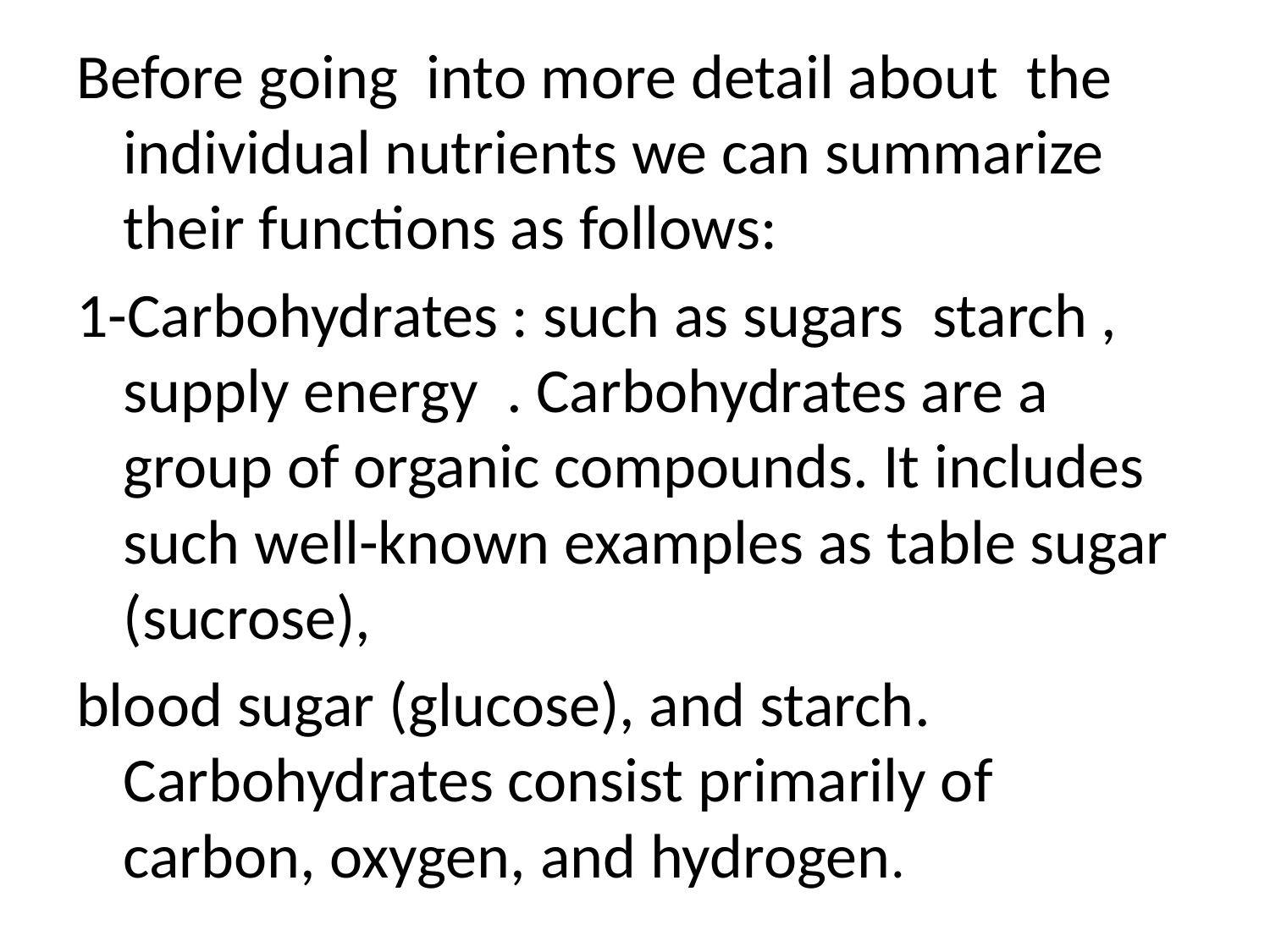

Before going  into more detail about  the individual nutrients we can summarize  their functions as follows:
1-Carbohydrates : such as sugars  starch , supply energy  . Carbohydrates are a group of organic compounds. It includes such well-known examples as table sugar (sucrose),
blood sugar (glucose), and starch. Carbohydrates consist primarily of carbon, oxygen, and hydrogen.
#